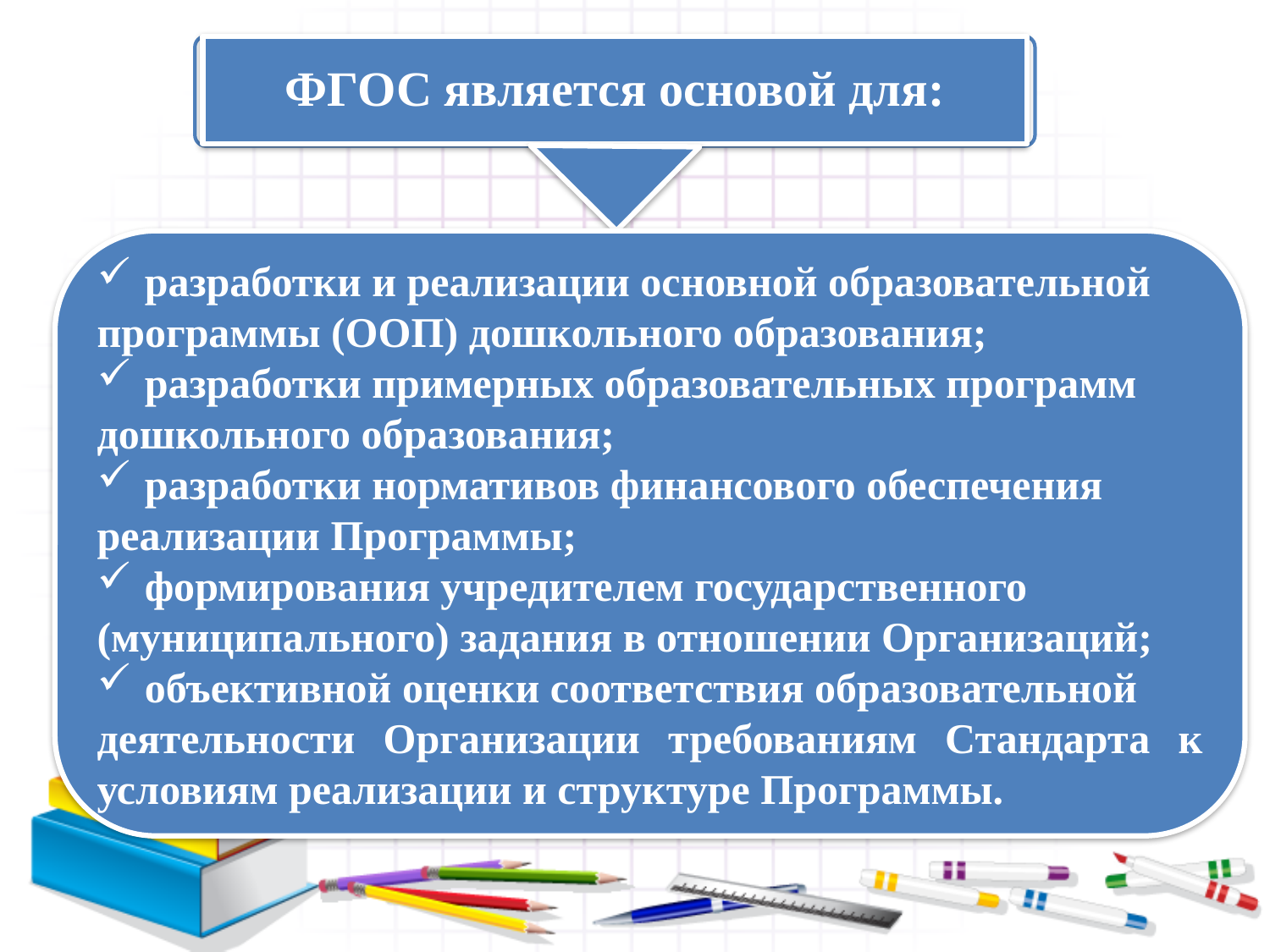

ФГОС является основой для:

разработки и реализации основной образовательной
программы (ООП) дошкольного образования;
разработки примерных образовательных программ
дошкольного образования;
разработки нормативов финансового обеспечения
реализации Программы;
формирования учредителем государственного
(муниципального) задания в отношении Организаций;
объективной оценки соответствия образовательной
деятельности Организации требованиям Стандарта к условиям реализации и структуре Программы.